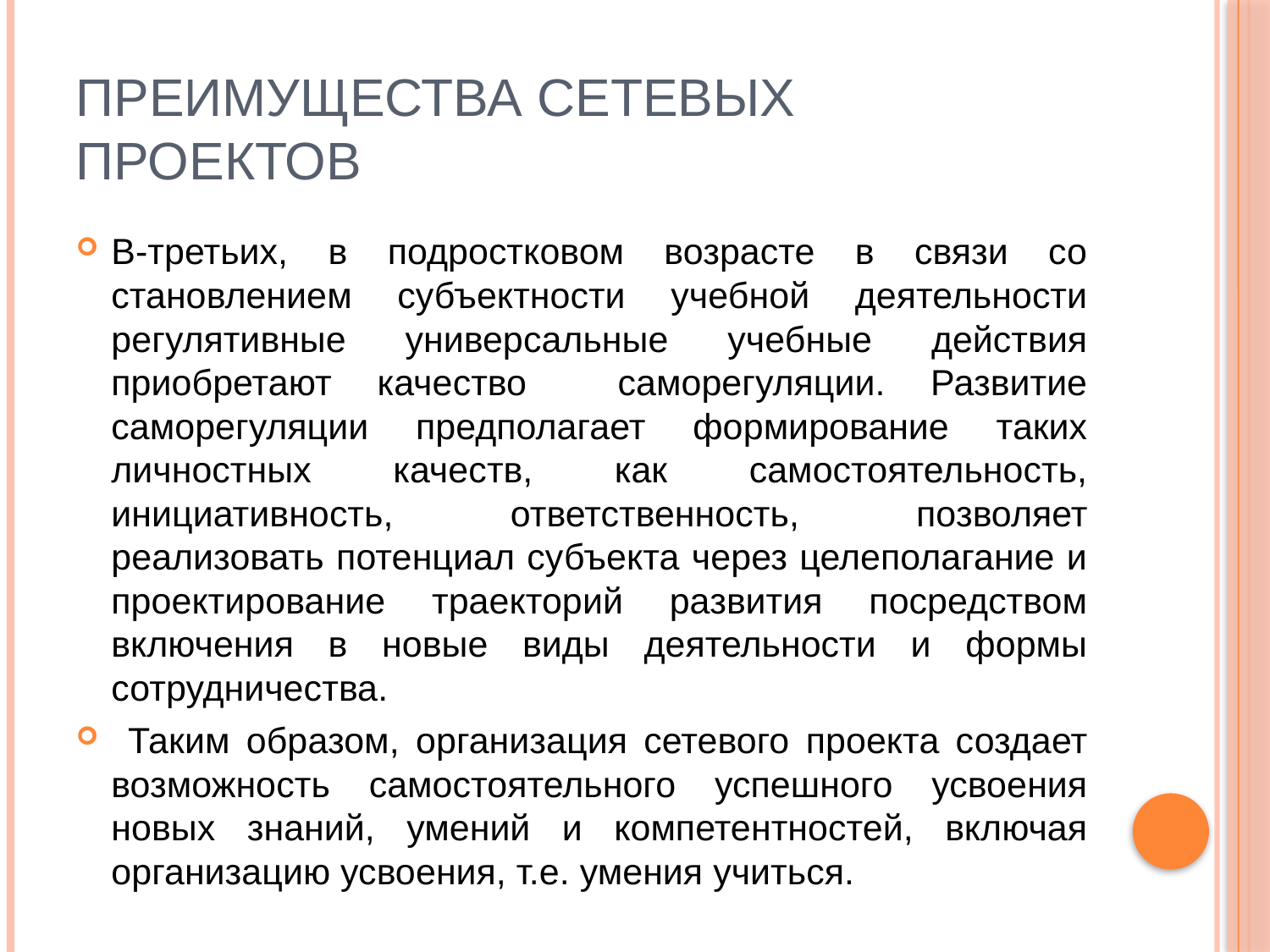

# Преимущества сетевых проектов
В-третьих, в подростковом возрасте в связи со становлением субъектности учебной деятельности регулятивные универсальные учебные действия приобретают качество  саморегуляции. Развитие саморегуляции предполагает формирование таких личностных качеств, как самостоятельность, инициативность, ответственность, позволяет реализовать потенциал субъекта через целеполагание и проектирование траекторий развития посредством включения в новые виды деятельности и формы сотрудничества.
 Таким образом, организация сетевого проекта создает возможность самостоятельного успешного усвоения новых знаний, умений и компетентностей, включая организацию усвоения, т.е. умения учиться.